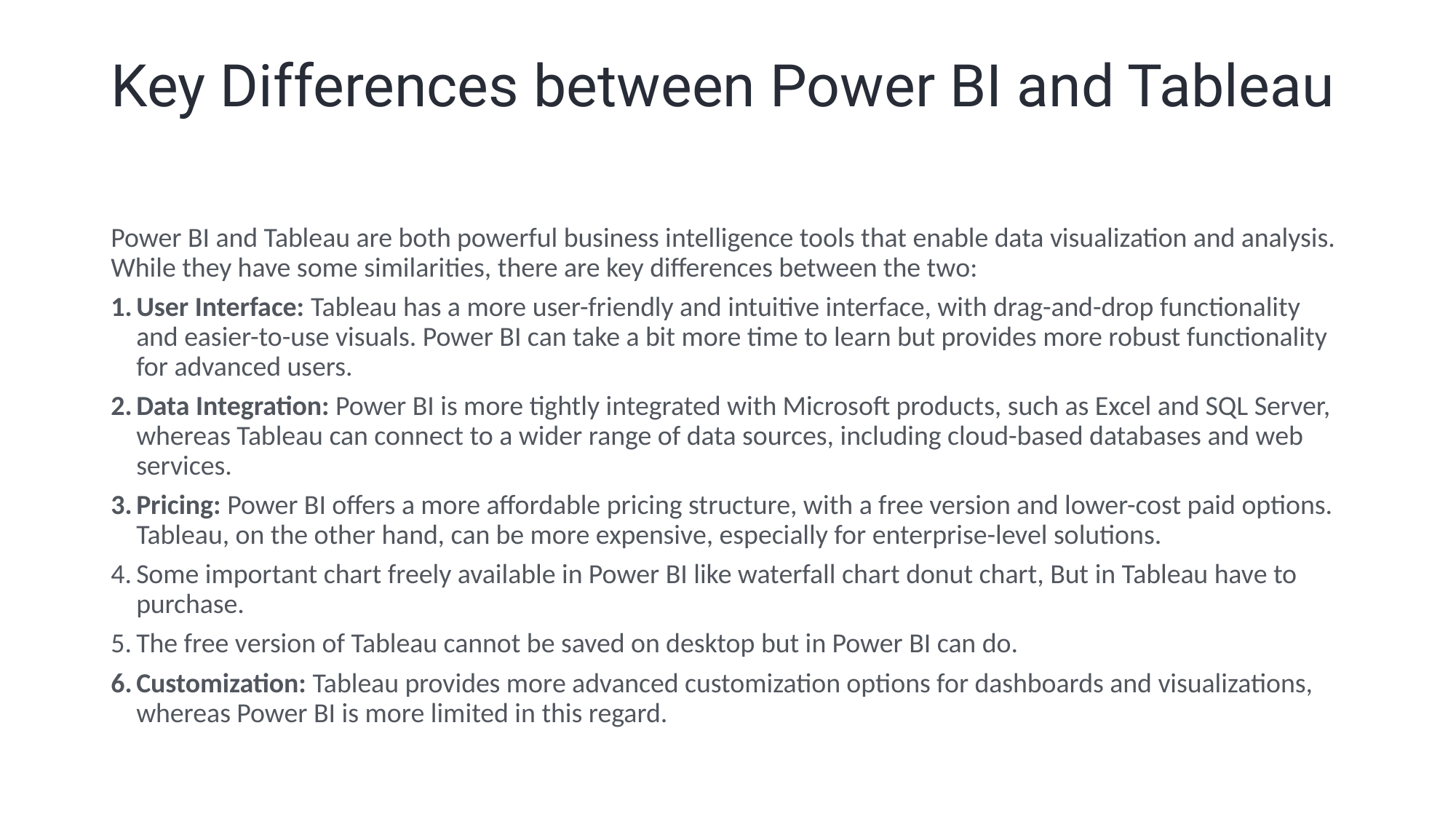

# Key Differences between Power BI and Tableau
Power BI and Tableau are both powerful business intelligence tools that enable data visualization and analysis. While they have some similarities, there are key differences between the two:
User Interface: Tableau has a more user-friendly and intuitive interface, with drag-and-drop functionality and easier-to-use visuals. Power BI can take a bit more time to learn but provides more robust functionality for advanced users.
Data Integration: Power BI is more tightly integrated with Microsoft products, such as Excel and SQL Server, whereas Tableau can connect to a wider range of data sources, including cloud-based databases and web services.
Pricing: Power BI offers a more affordable pricing structure, with a free version and lower-cost paid options. Tableau, on the other hand, can be more expensive, especially for enterprise-level solutions.
Some important chart freely available in Power BI like waterfall chart donut chart, But in Tableau have to purchase.
The free version of Tableau cannot be saved on desktop but in Power BI can do.
Customization: Tableau provides more advanced customization options for dashboards and visualizations, whereas Power BI is more limited in this regard.